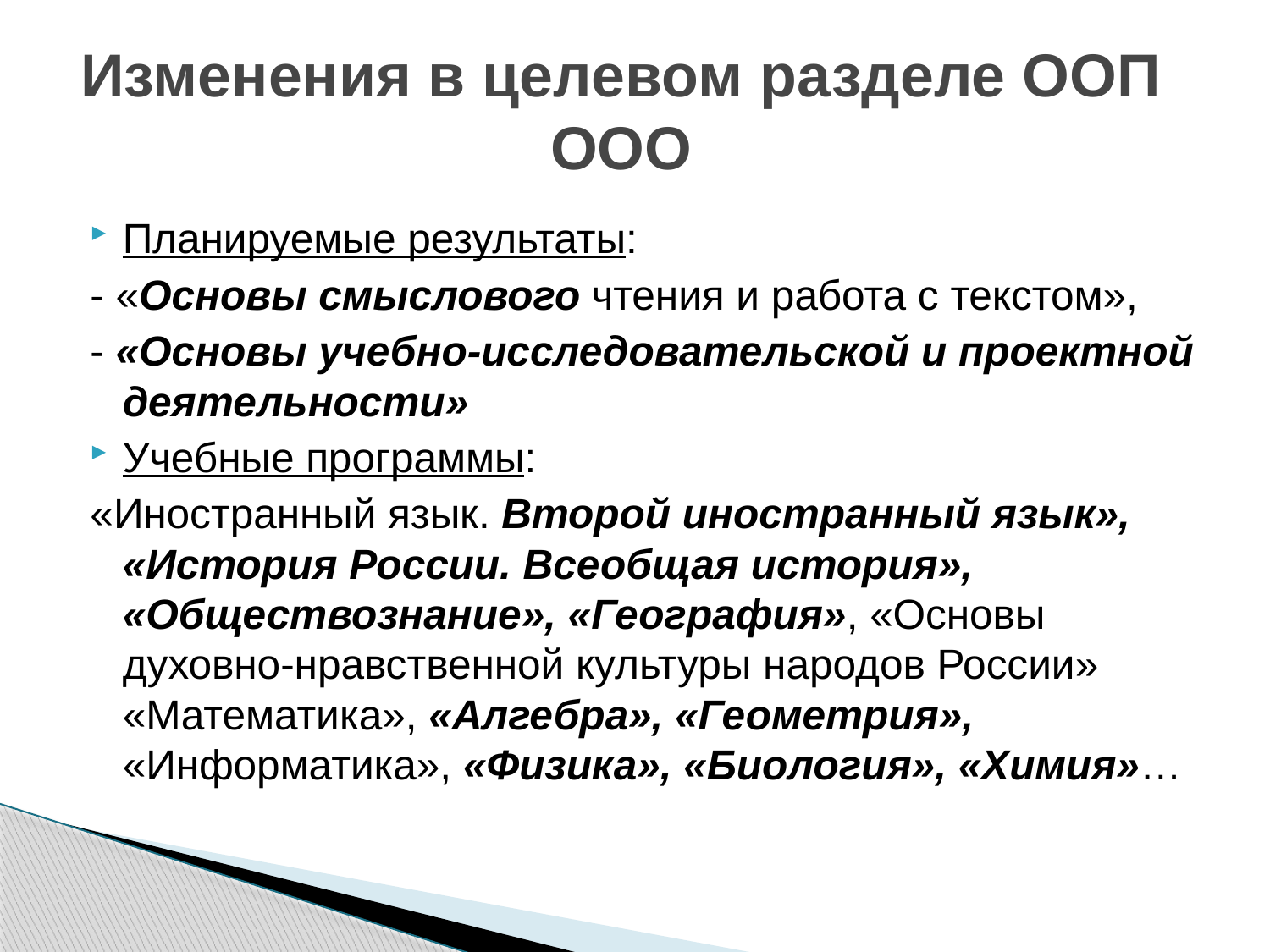

# Изменения в целевом разделе ООП ООО
Планируемые результаты:
- «Основы смыслового чтения и работа с текстом»,
- «Основы учебно-исследовательской и проектной деятельности»
Учебные программы:
«Иностранный язык. Второй иностранный язык», «История России. Всеобщая история», «Обществознание», «География», «Основы духовно-нравственной культуры народов России» «Математика», «Алгебра», «Геометрия», «Информатика», «Физика», «Биология», «Химия»…